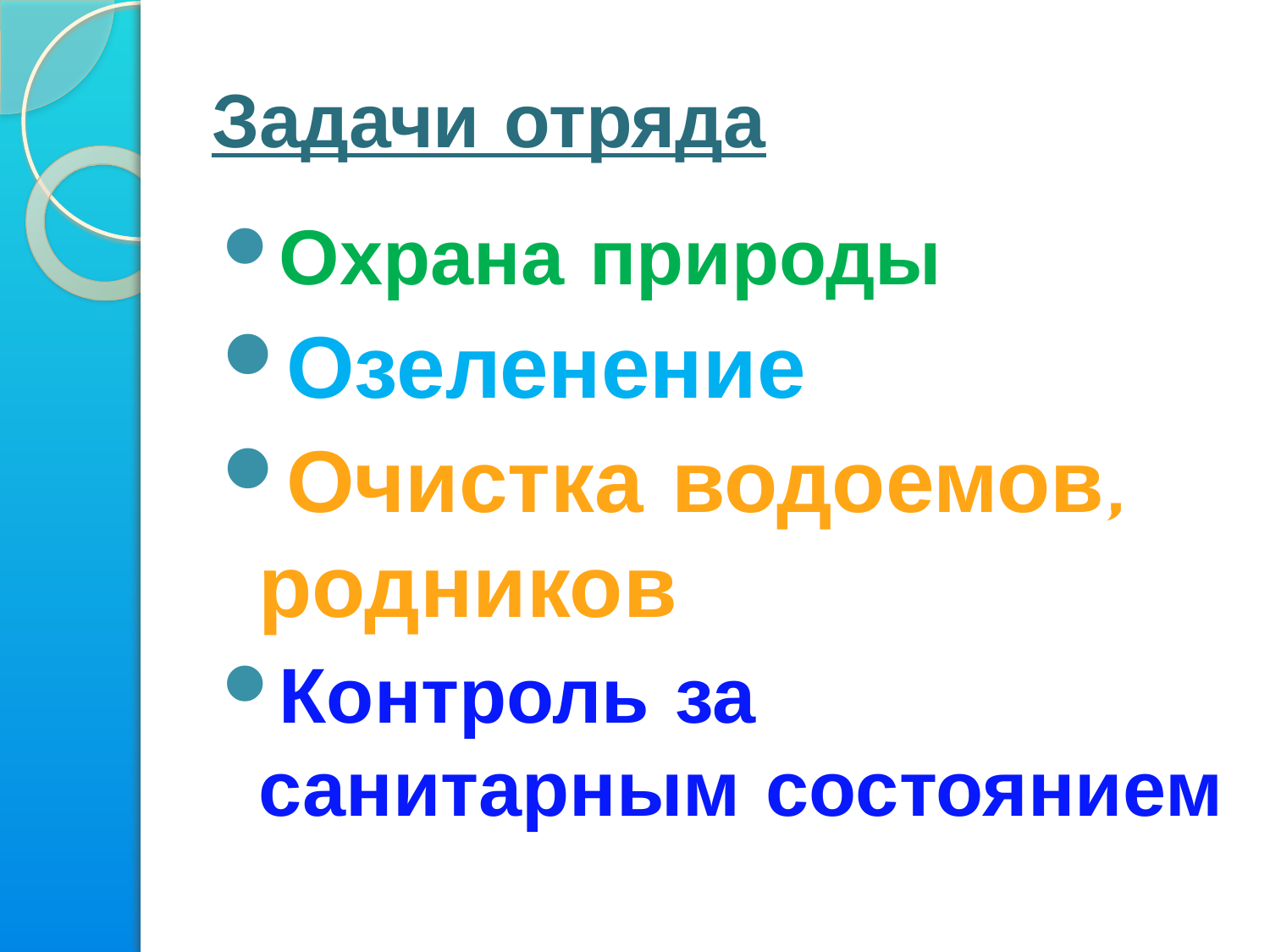

# Задачи отряда
Охрана природы
Озеленение
Очистка водоемов, родников
Контроль за санитарным состоянием